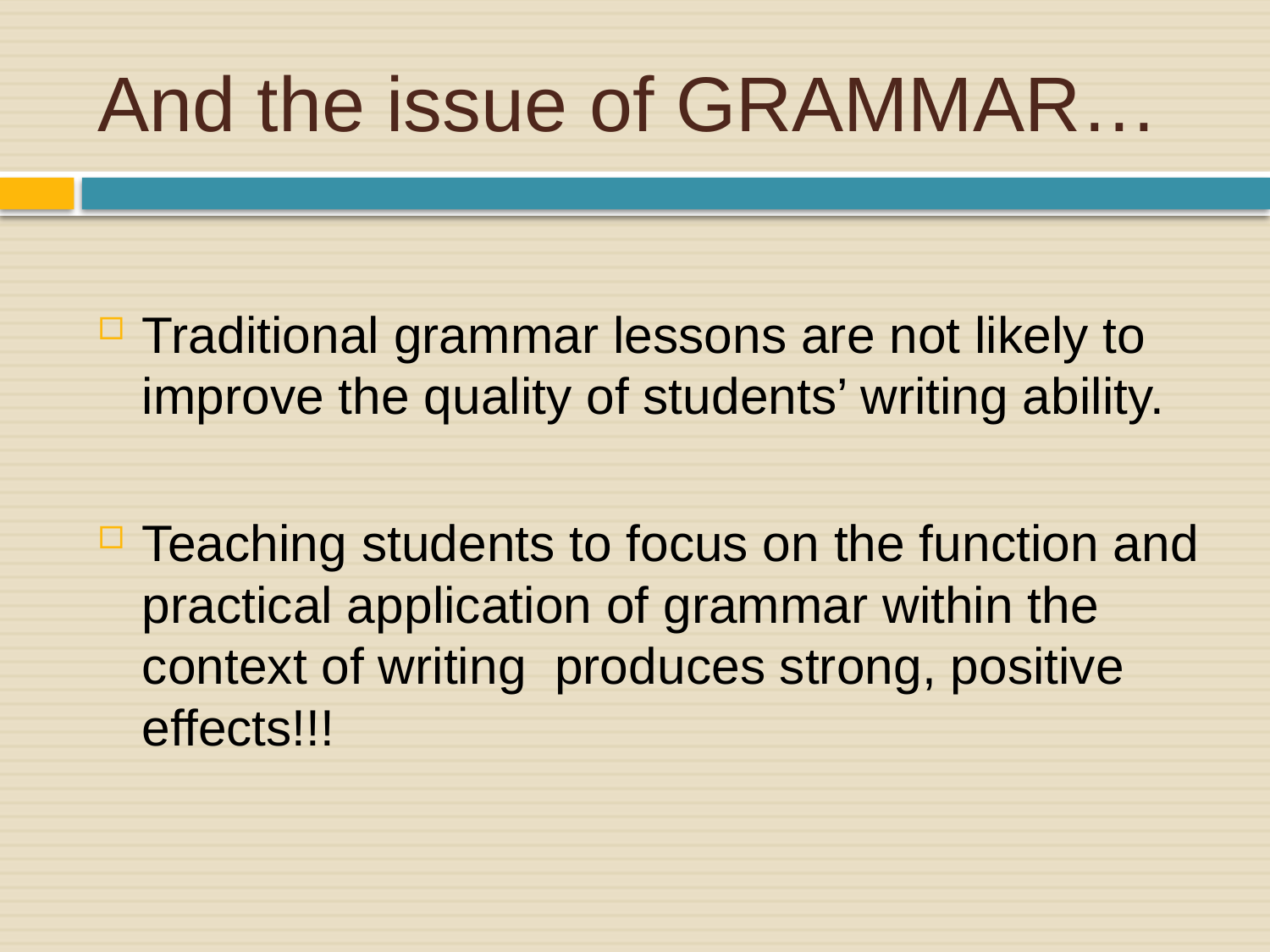

# And the issue of GRAMMAR…

Traditional grammar lessons are not likely to improve the quality of students’ writing ability.

Teaching students to focus on the function and practical application of grammar within the context of writing  produces strong, positive effects!!!